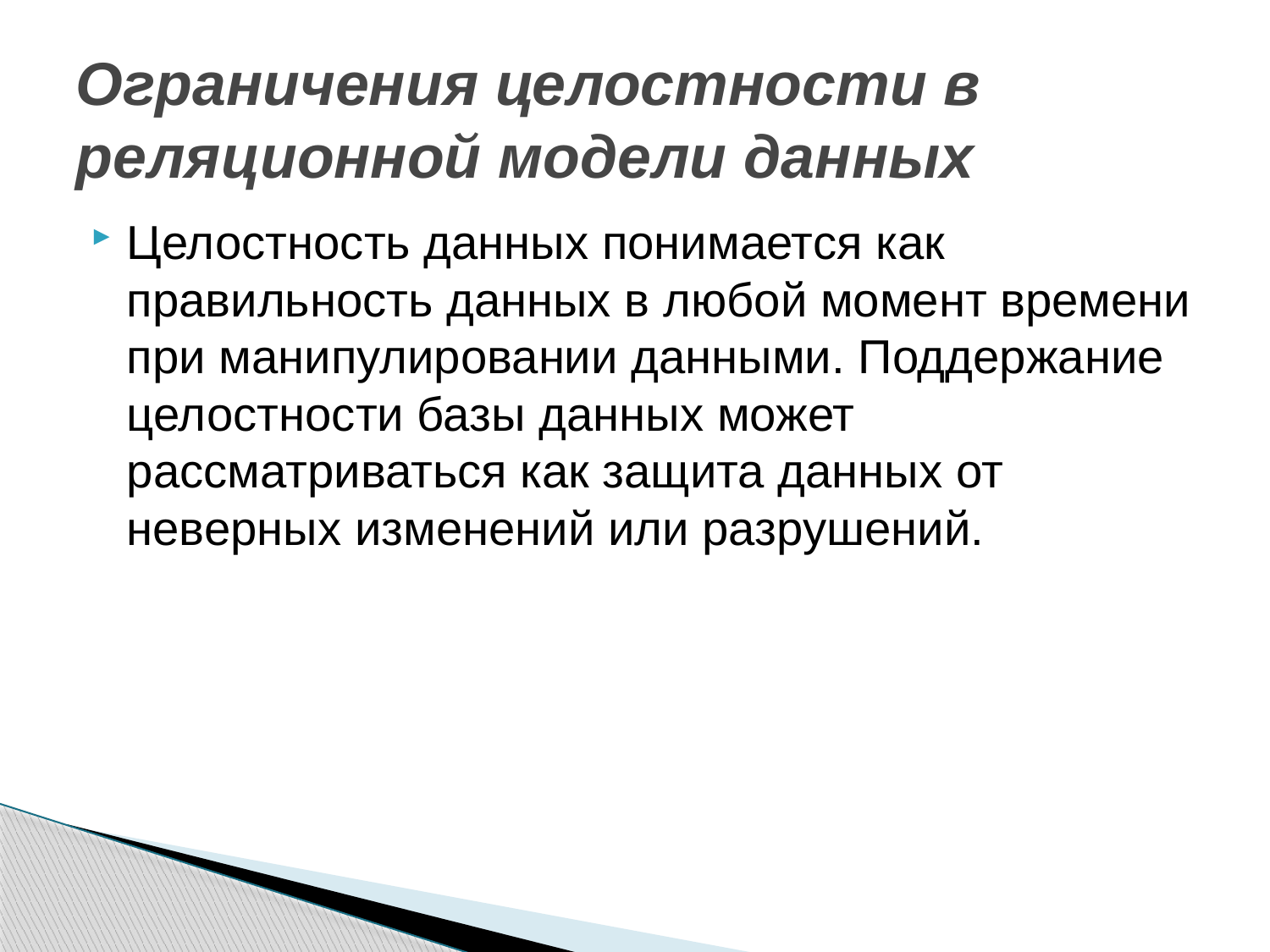

# Ограничения целостности в реляционной модели данных
Целостность данных понимается как правильность данных в любой момент времени при манипулировании данными. Поддержание целостности базы данных может рассматриваться как защита данных от неверных изменений или разрушений.